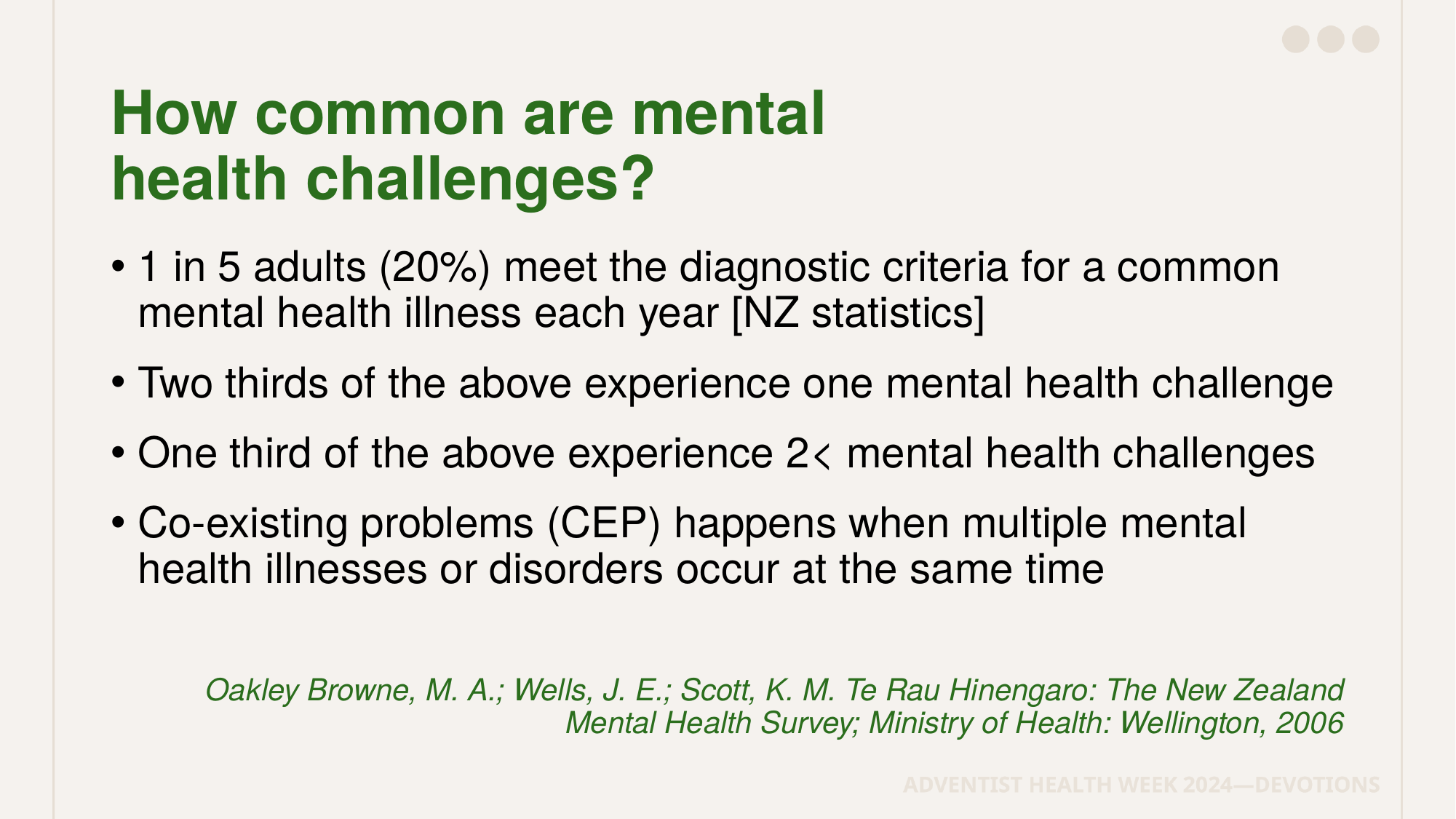

How common are mental health challenges?
1 in 5 adults (20%) meet the diagnostic criteria for a common mental health illness each year [NZ statistics]
Two thirds of the above experience one mental health challenge
One third of the above experience 2< mental health challenges
Co-existing problems (CEP) happens when multiple mental health illnesses or disorders occur at the same time

Oakley Browne, M. A.; Wells, J. E.; Scott, K. M. Te Rau Hinengaro: The New Zealand Mental Health Survey; Ministry of Health: Wellington, 2006